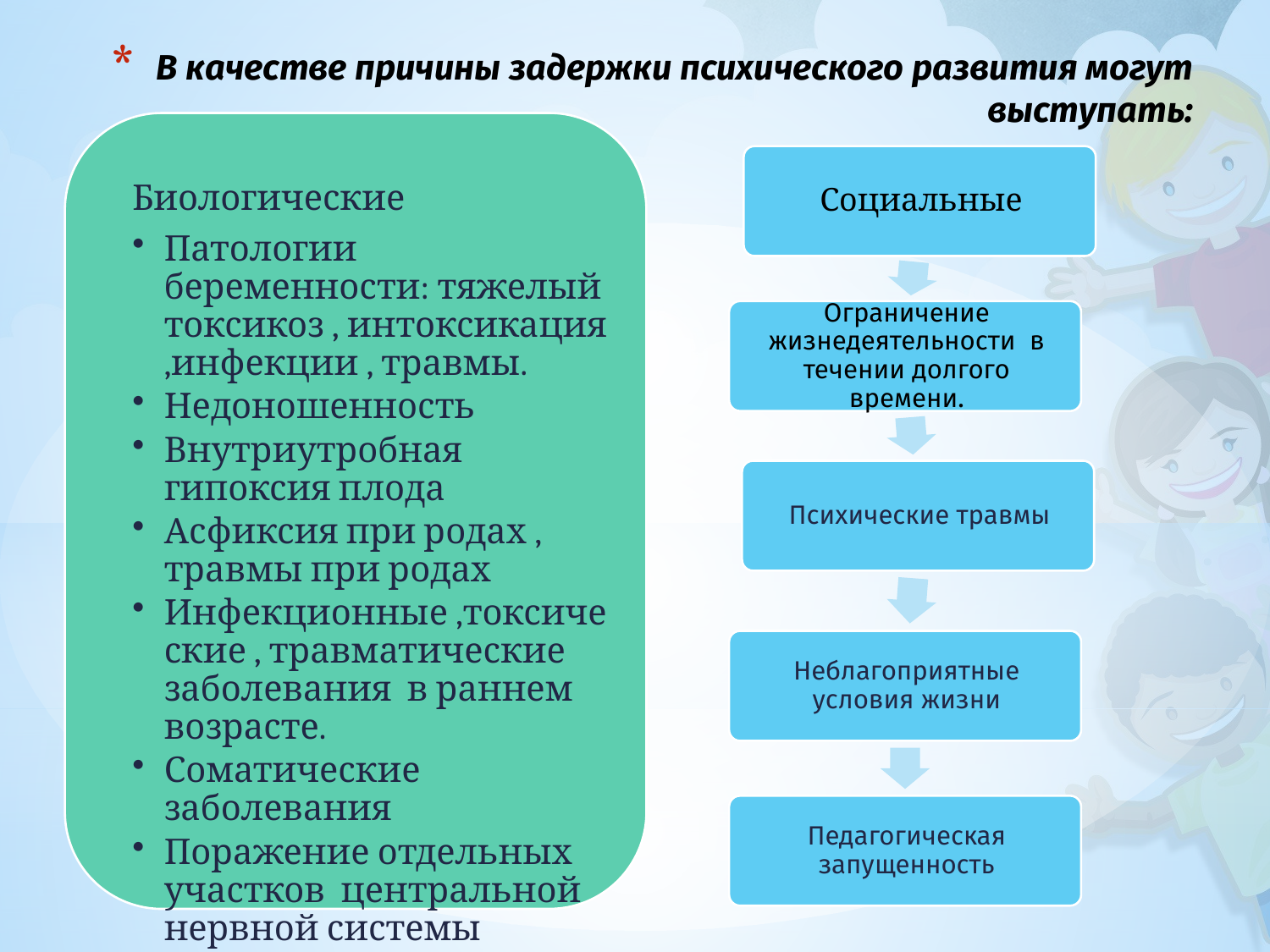

# В качестве причины задержки психического развития могут выступать:
Биологические
Патологии беременности: тяжелый токсикоз , интоксикация ,инфекции , травмы.
Недоношенность
Внутриутробная гипоксия плода
Асфиксия при родах , травмы при родах
Инфекционные ,токсические , травматические заболевания  в раннем  возрасте.
Соматические заболевания
Поражение отдельных участков  центральной нервной системы
Социальные

Ограничение жизнедеятельности  в течении долгого времени.

Психические травмы

Неблагоприятные условия жизни

Педагогическая запущенность